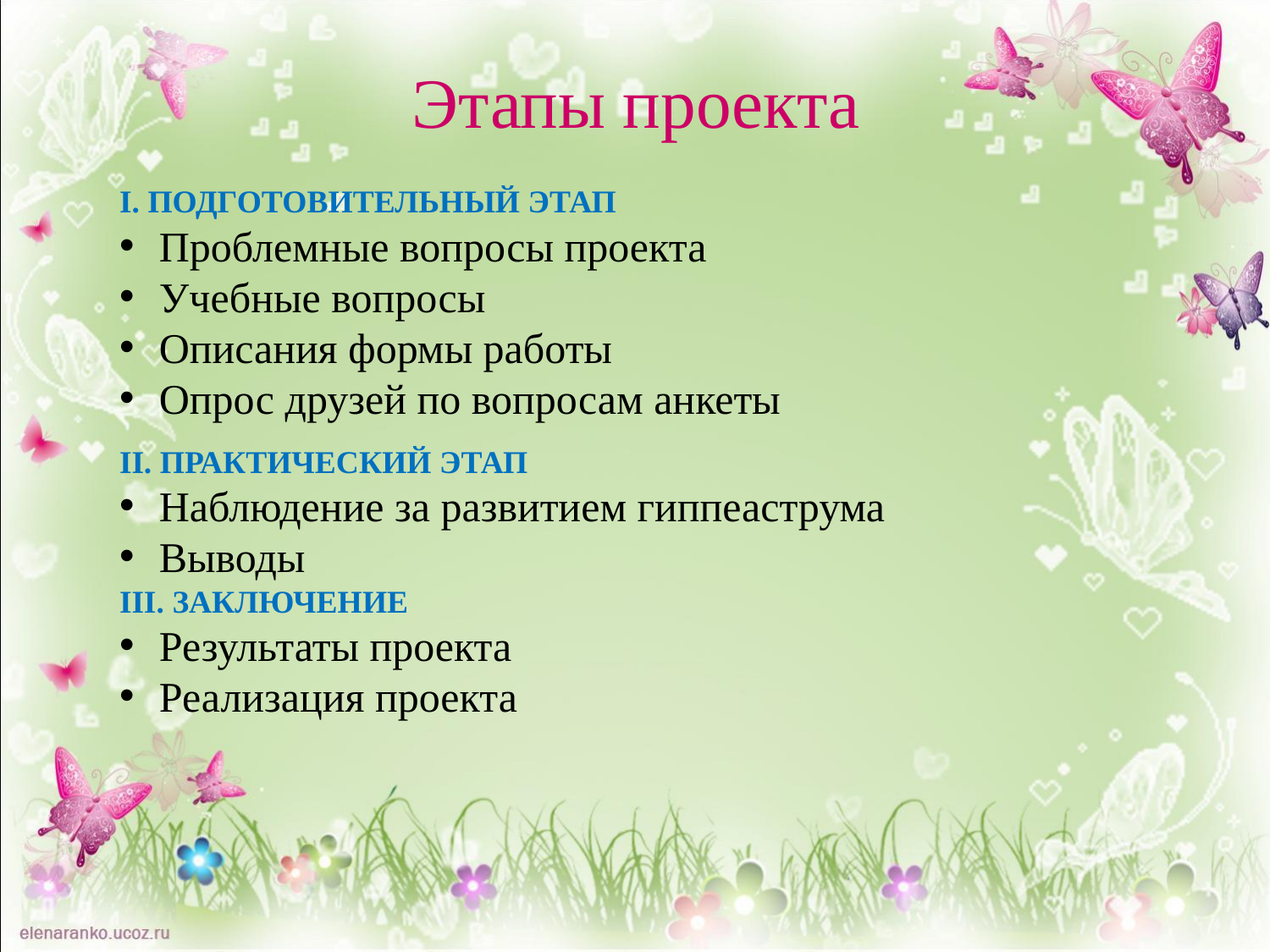

# Этапы проекта
I. ПОДГОТОВИТЕЛЬНЫЙ ЭТАП
Проблемные вопросы проекта
Учебные вопросы
Описания формы работы
Опрос друзей по вопросам анкеты
II. ПРАКТИЧЕСКИЙ ЭТАП
Наблюдение за развитием гиппеаструма
Выводы
III. ЗАКЛЮЧЕНИЕ
Результаты проекта
Реализация проекта